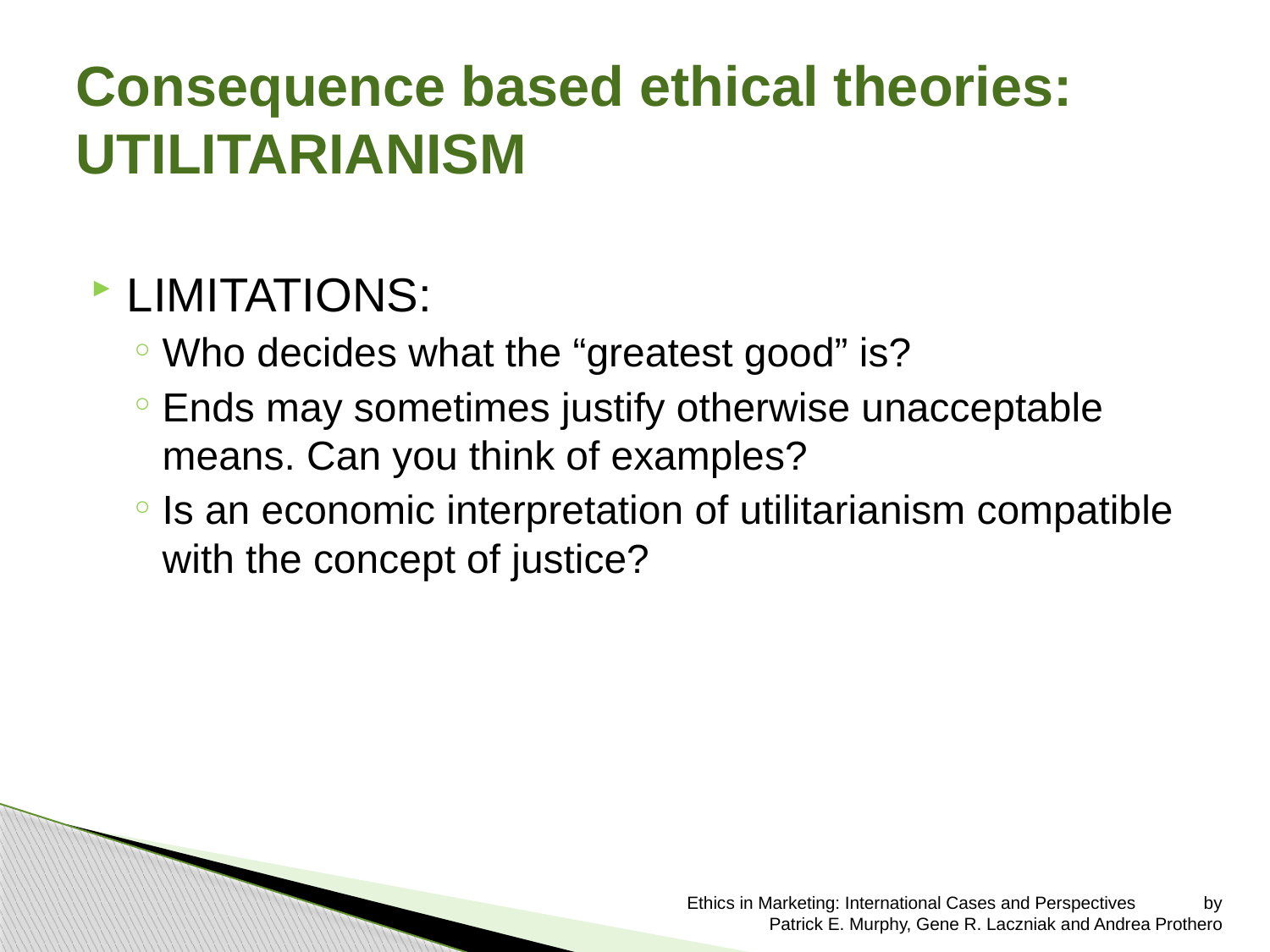

# Consequence based ethical theories: UTILITARIANISM
LIMITATIONS:
Who decides what the “greatest good” is?
Ends may sometimes justify otherwise unacceptable means. Can you think of examples?
Is an economic interpretation of utilitarianism compatible with the concept of justice?
     Ethics in Marketing: International Cases and Perspectives              by Patrick E. Murphy, Gene R. Laczniak and Andrea Prothero